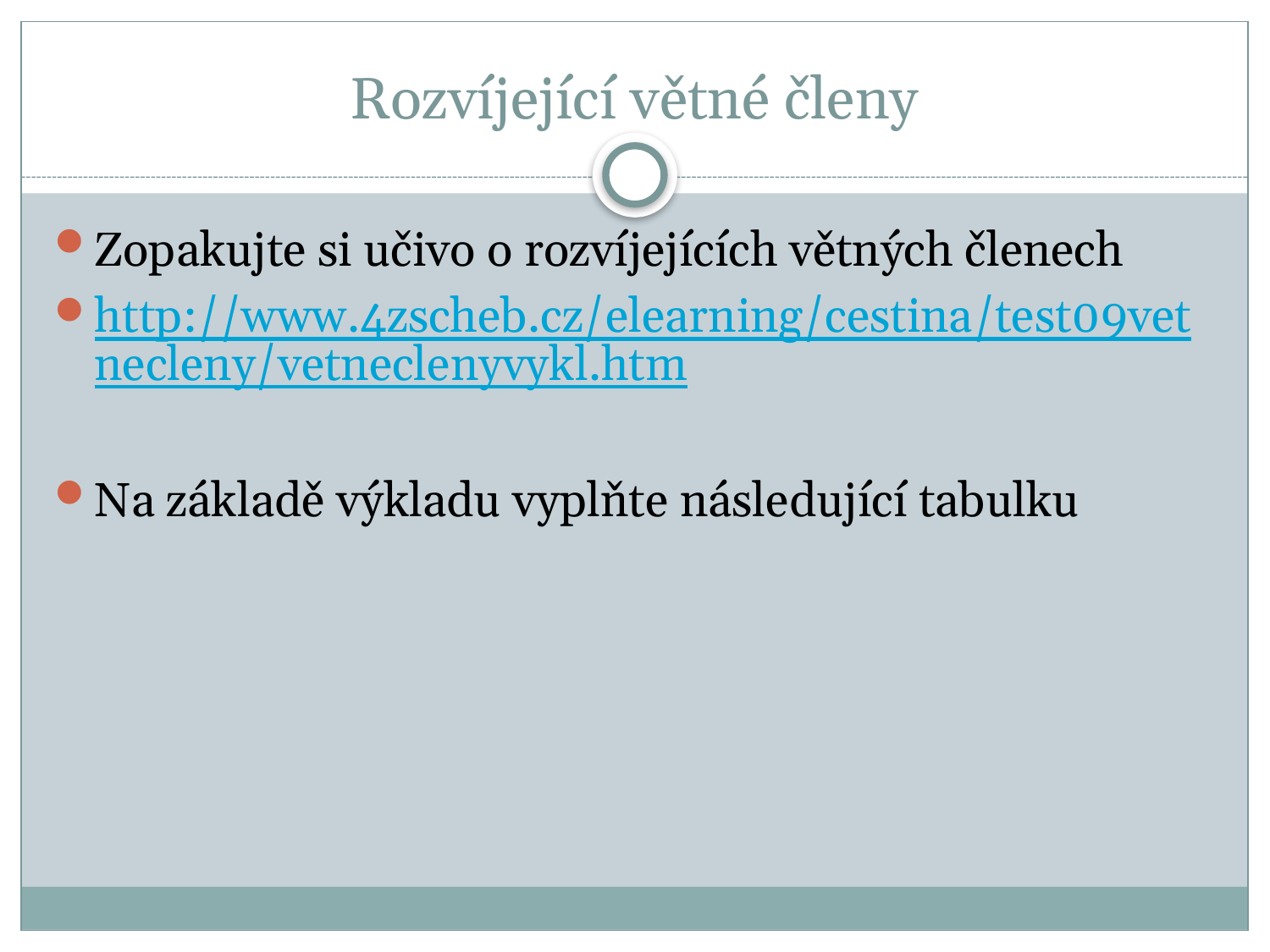

# Rozvíjející větné členy
Zopakujte si učivo o rozvíjejících větných členech
http://www.4zscheb.cz/elearning/cestina/test09vetnecleny/vetneclenyvykl.htm

Na základě výkladu vyplňte následující tabulku